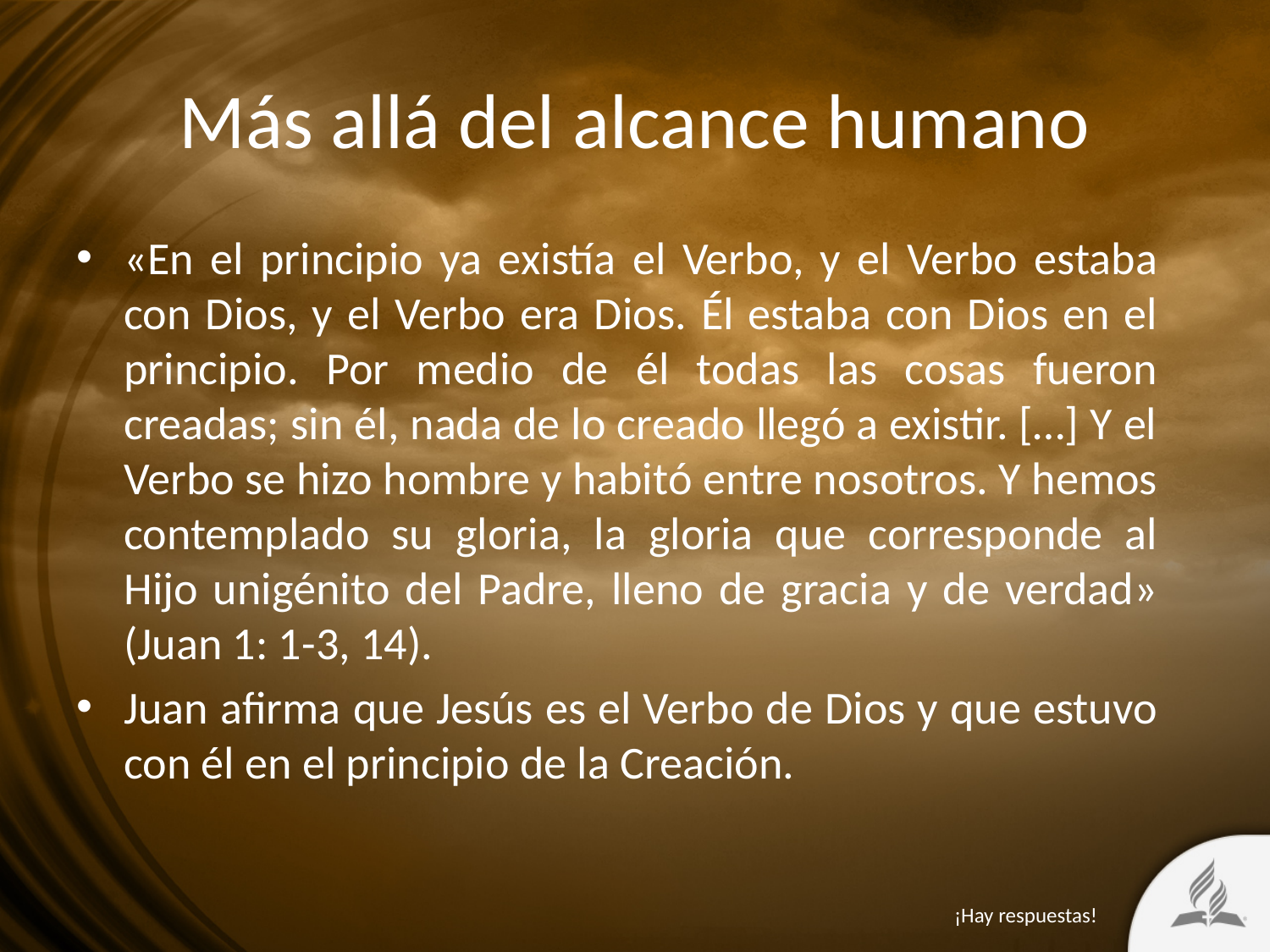

# Más allá del alcance humano
«En el principio ya existía el Verbo, y el Verbo estaba con Dios, y el Verbo era Dios. Él estaba con Dios en el principio. Por medio de él todas las cosas fueron creadas; sin él, nada de lo creado llegó a existir. […] Y el Verbo se hizo hombre y habitó entre nosotros. Y hemos contemplado su gloria, la gloria que corresponde al Hijo unigénito del Padre, lleno de gracia y de verdad» (Juan 1: 1-3, 14).
Juan afirma que Jesús es el Verbo de Dios y que estuvo con él en el principio de la Creación.
¡Hay respuestas!